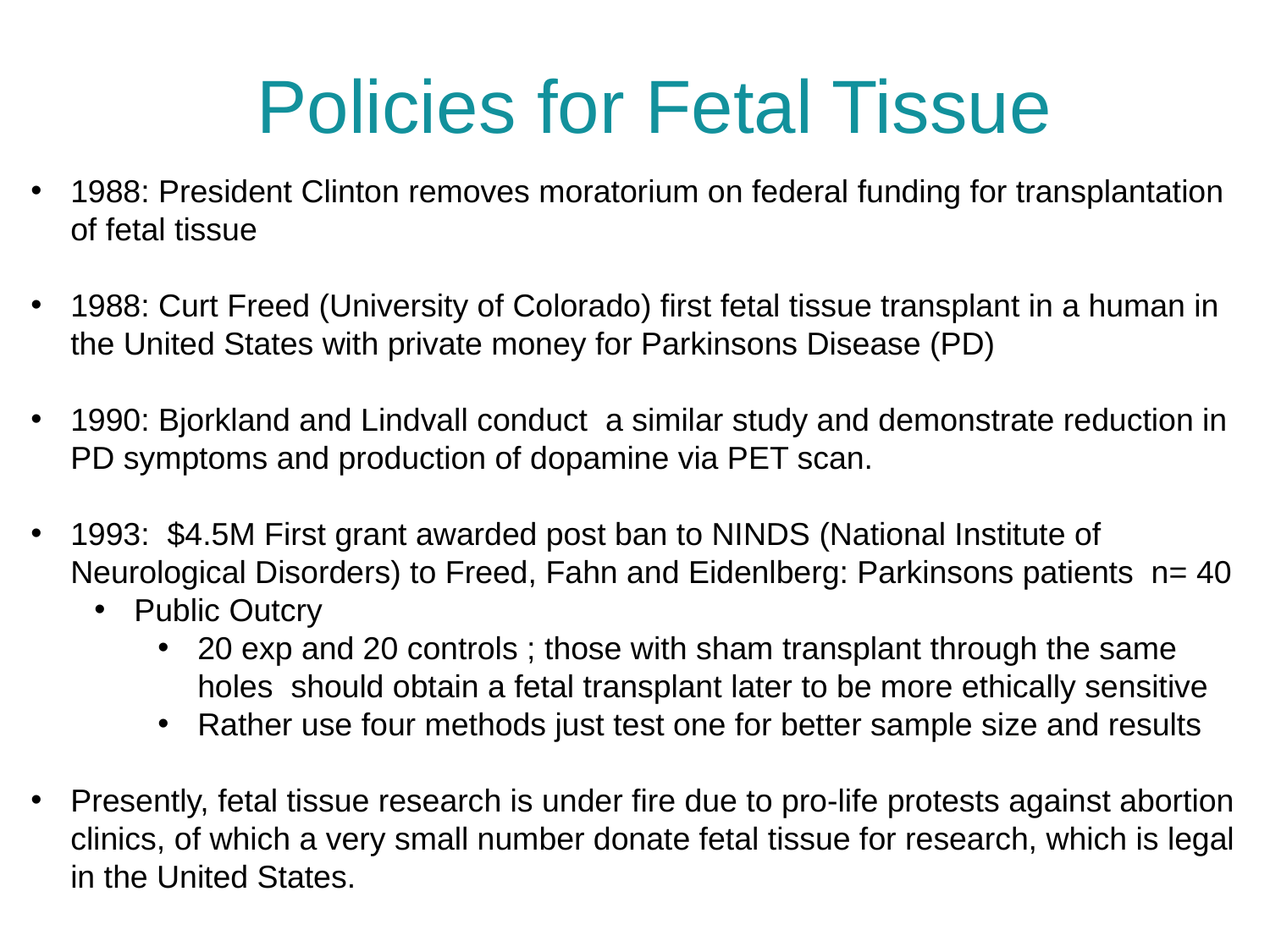

# Policies for Fetal Tissue
1988: President Clinton removes moratorium on federal funding for transplantation of fetal tissue

1988: Curt Freed (University of Colorado) first fetal tissue transplant in a human in the United States with private money for Parkinsons Disease (PD)

1990: Bjorkland and Lindvall conduct  a similar study and demonstrate reduction in PD symptoms and production of dopamine via PET scan.

1993:  $4.5M First grant awarded post ban to NINDS (National Institute of Neurological Disorders) to Freed, Fahn and Eidenlberg: Parkinsons patients  n= 40
Public Outcry
20 exp and 20 controls ; those with sham transplant through the same holes  should obtain a fetal transplant later to be more ethically sensitive
Rather use four methods just test one for better sample size and results

Presently, fetal tissue research is under fire due to pro-life protests against abortion clinics, of which a very small number donate fetal tissue for research, which is legal in the United States.